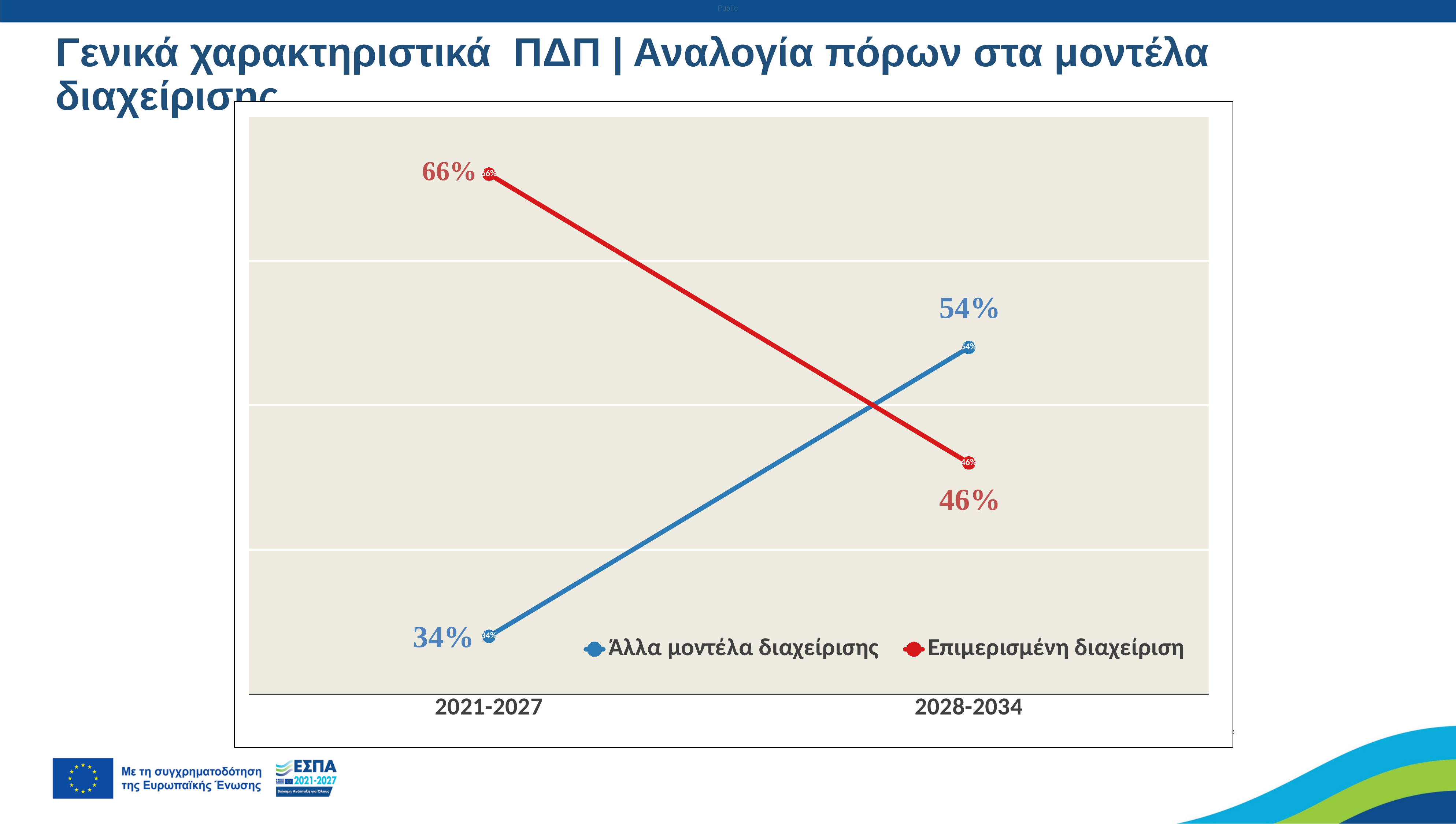

Public

Γενικά χαρακτηριστικά  ΠΔΠ | Αναλογία πόρων στα μοντέλα διαχείρισης

### Chart

| Category | Άλλα μοντέλα διαχείρισης | Επιμερισμένη διαχείριση | Column1 |
|---|---|---|---|
| 2021-2027 | 0.34 | 0.66 | None |
| 2028-2034 | 0.54 | 0.46 | None |
Πηγή: ECA
Πηγή: ECΑ